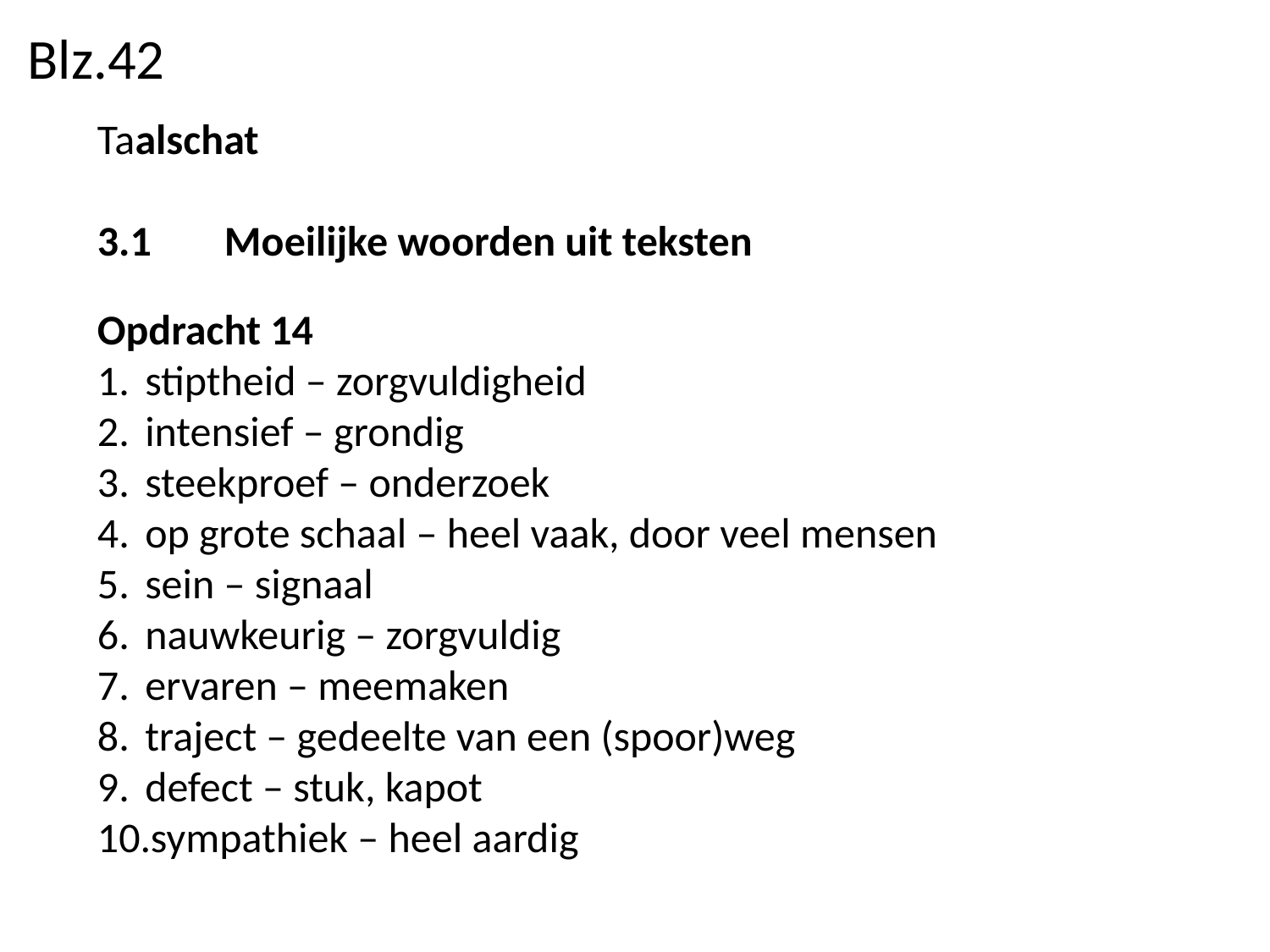

Blz.42
Taalschat

3.1	Moeilijke woorden uit teksten

Opdracht 14
stiptheid – zorgvuldigheid
intensief – grondig
steekproef – onderzoek
op grote schaal – heel vaak, door veel mensen
sein – signaal
nauwkeurig – zorgvuldig
ervaren – meemaken
traject – gedeelte van een (spoor)weg
defect – stuk, kapot
sympathiek – heel aardig